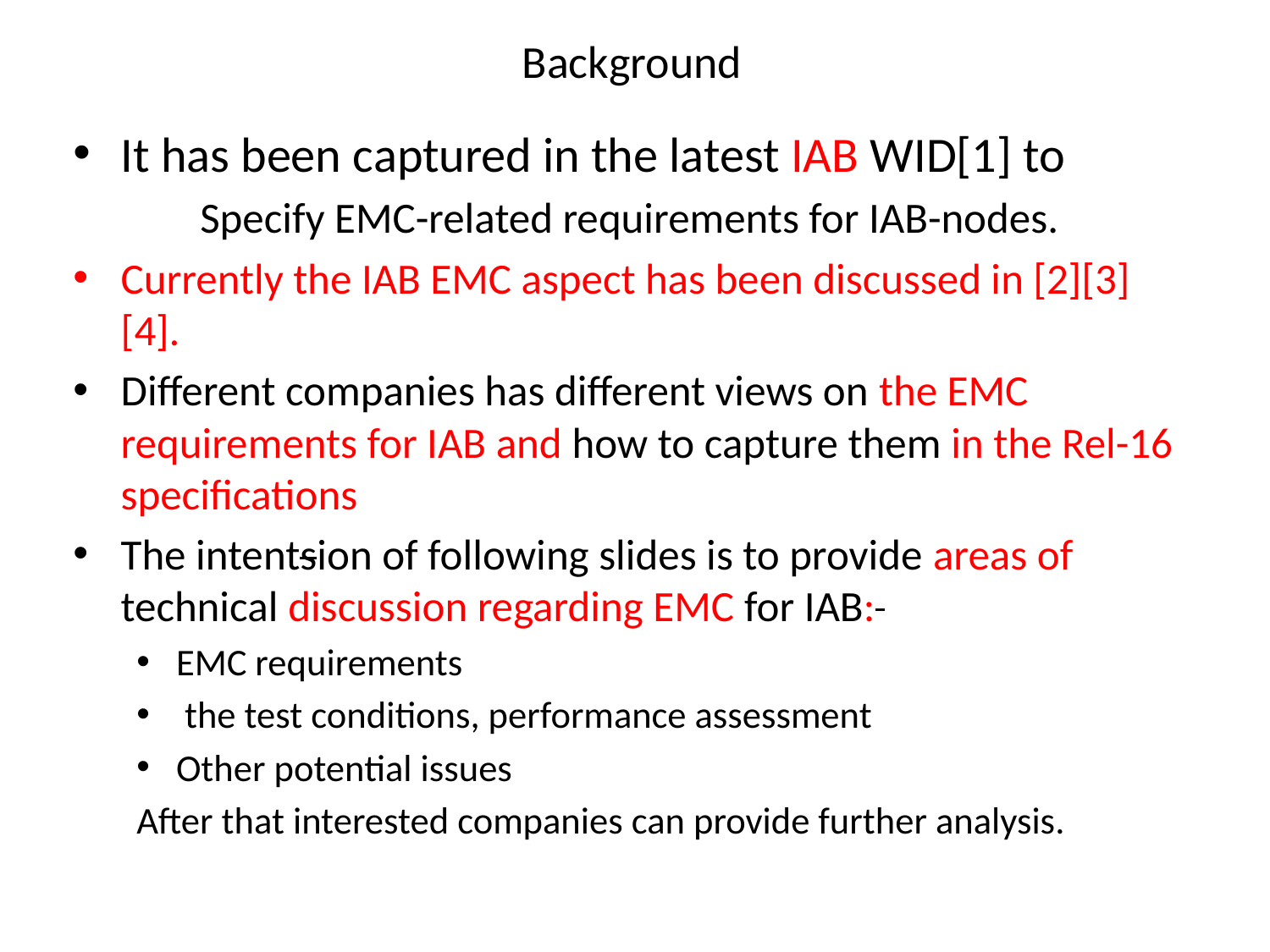

# Background
It has been captured in the latest IAB WID[1] to
	Specify EMC-related requirements for IAB-nodes.
Currently the IAB EMC aspect has been discussed in [2][3][4].
Different companies has different views on the EMC requirements for IAB and how to capture them in the Rel-16 specifications
The intentsion of following slides is to provide areas of technical discussion regarding EMC for IAB:
EMC requirements
 the test conditions, performance assessment
Other potential issues
After that interested companies can provide further analysis.